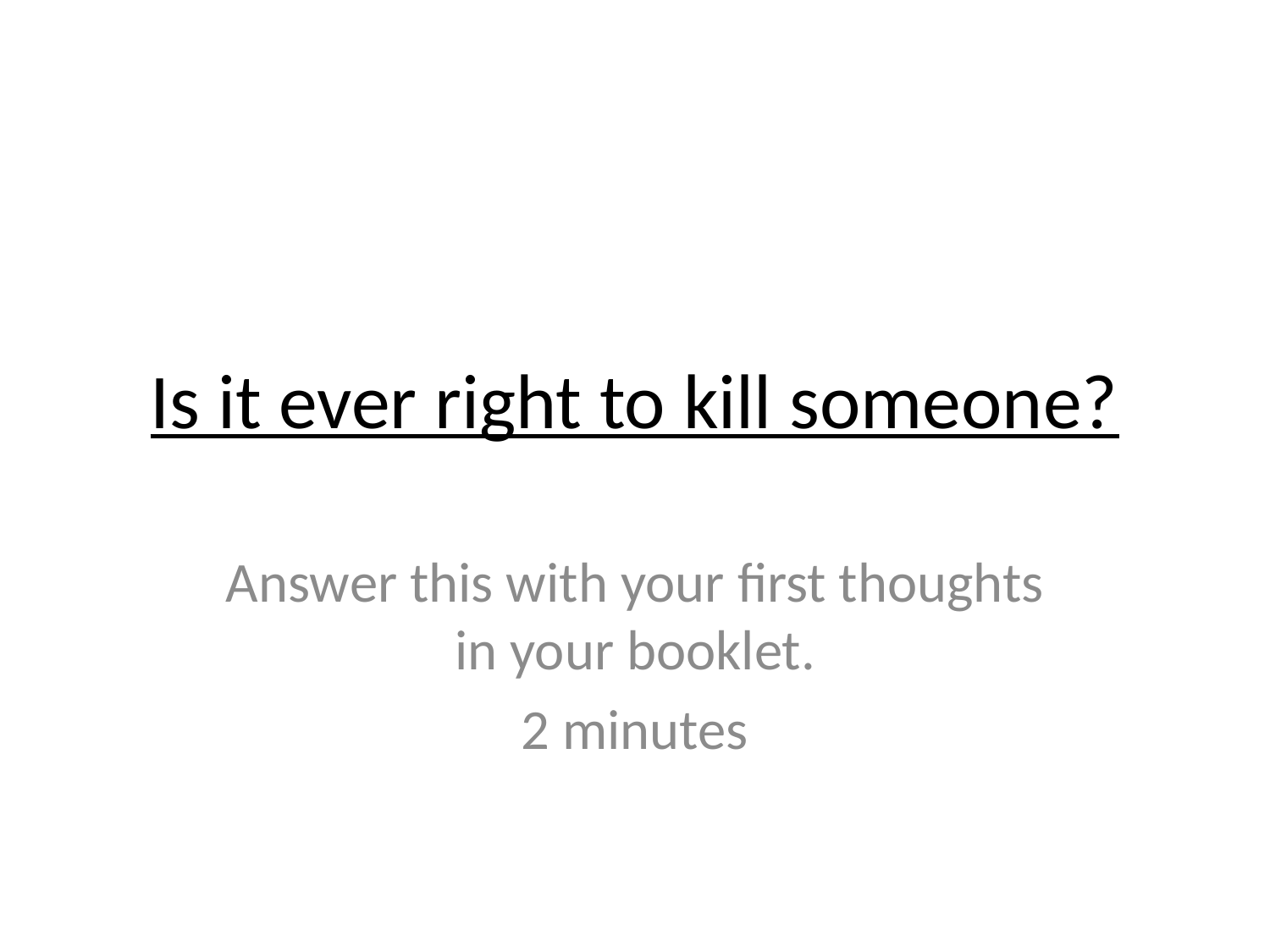

# Is it ever right to kill someone?
Answer this with your first thoughts in your booklet.
2 minutes